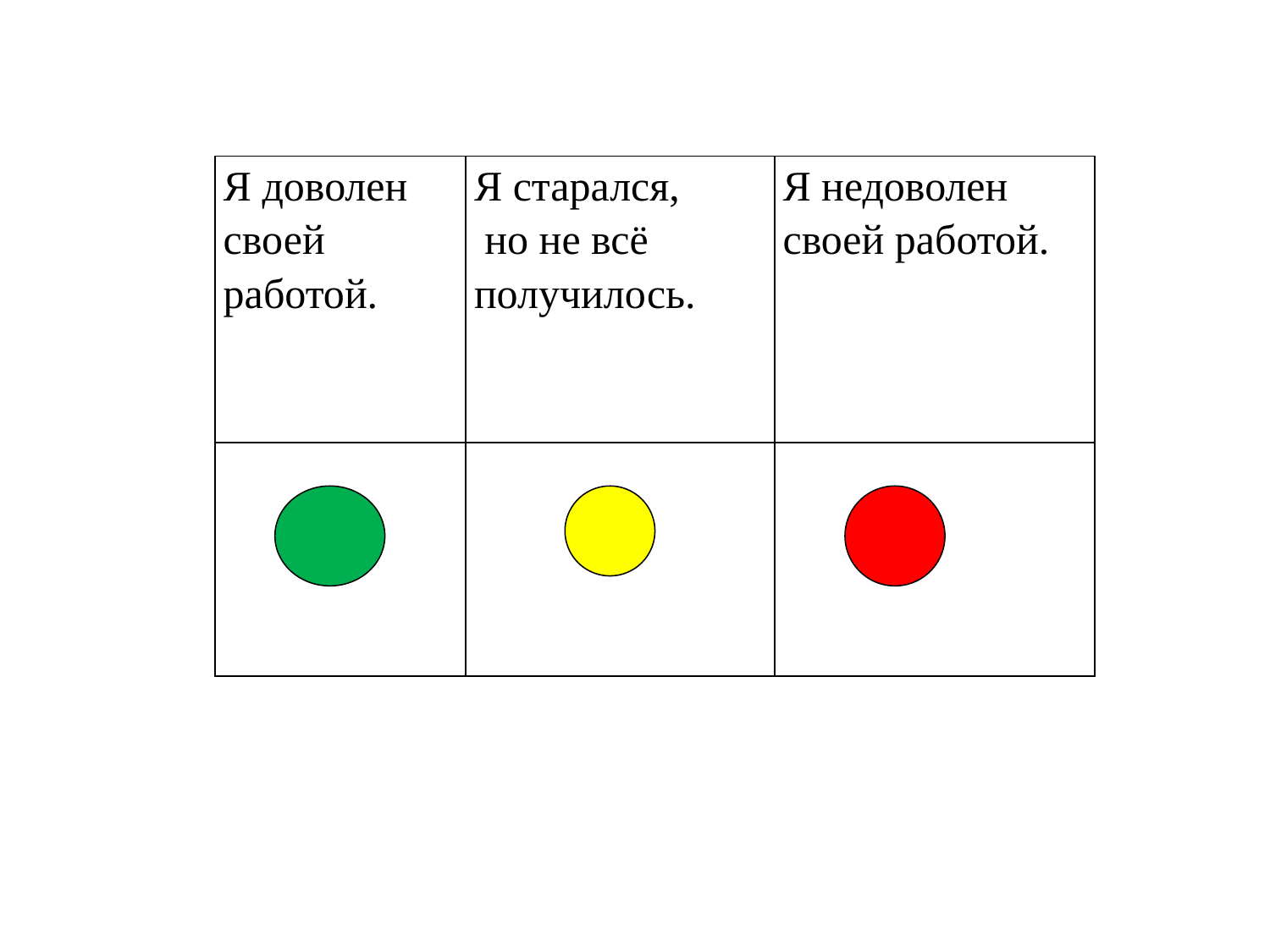

| Я доволен своей работой. | Я старался, но не всё получилось. | Я недоволен своей работой. |
| --- | --- | --- |
|  |  |  |